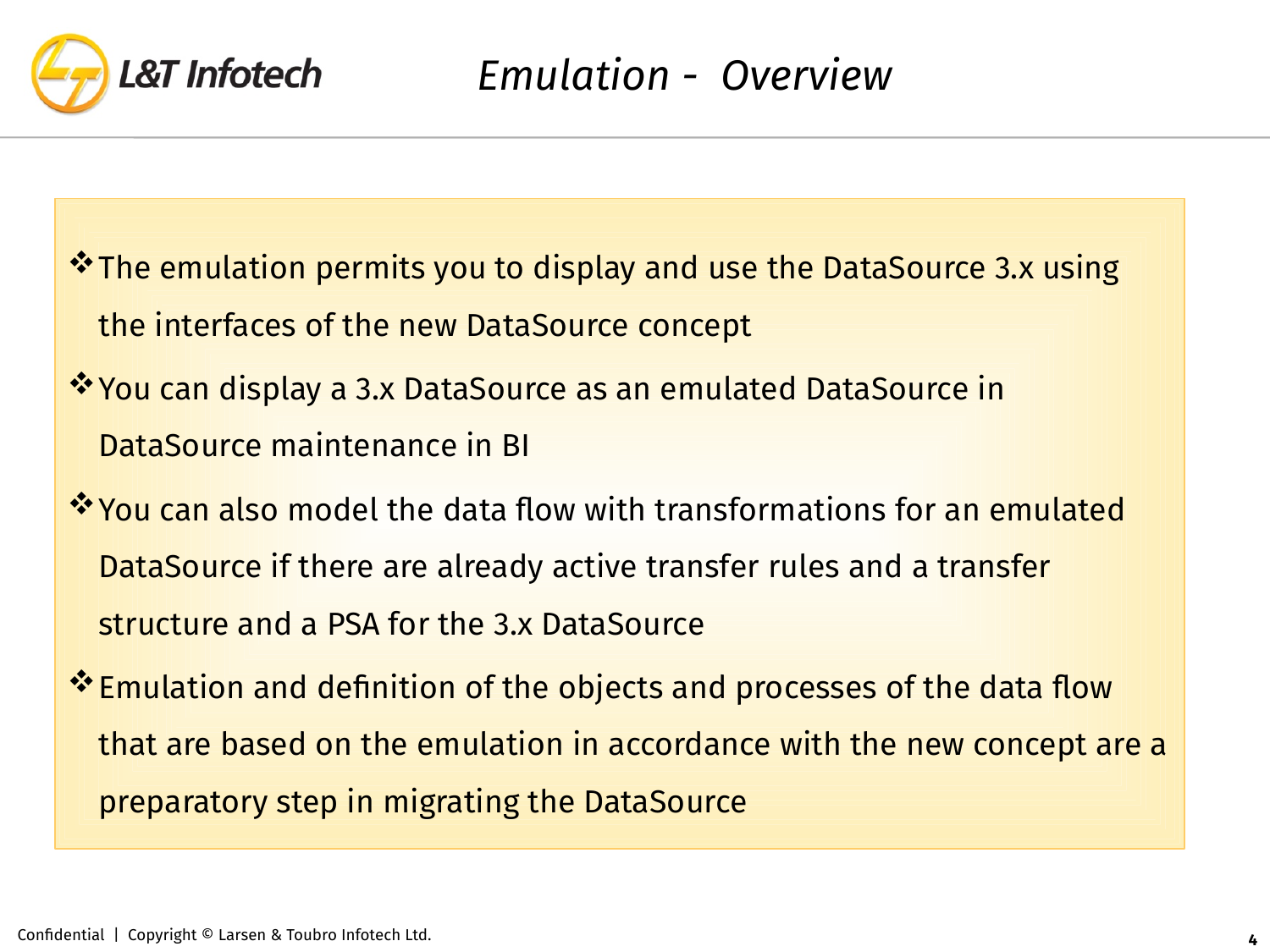

# Emulation -  Overview
The emulation permits you to display and use the DataSource 3.x using the interfaces of the new DataSource concept
You can display a 3.x DataSource as an emulated DataSource in DataSource maintenance in BI
You can also model the data flow with transformations for an emulated DataSource if there are already active transfer rules and a transfer structure and a PSA for the 3.x DataSource
Emulation and definition of the objects and processes of the data flow that are based on the emulation in accordance with the new concept are a preparatory step in migrating the DataSource
Confidential  |  Copyright © Larsen & Toubro Infotech Ltd.
4